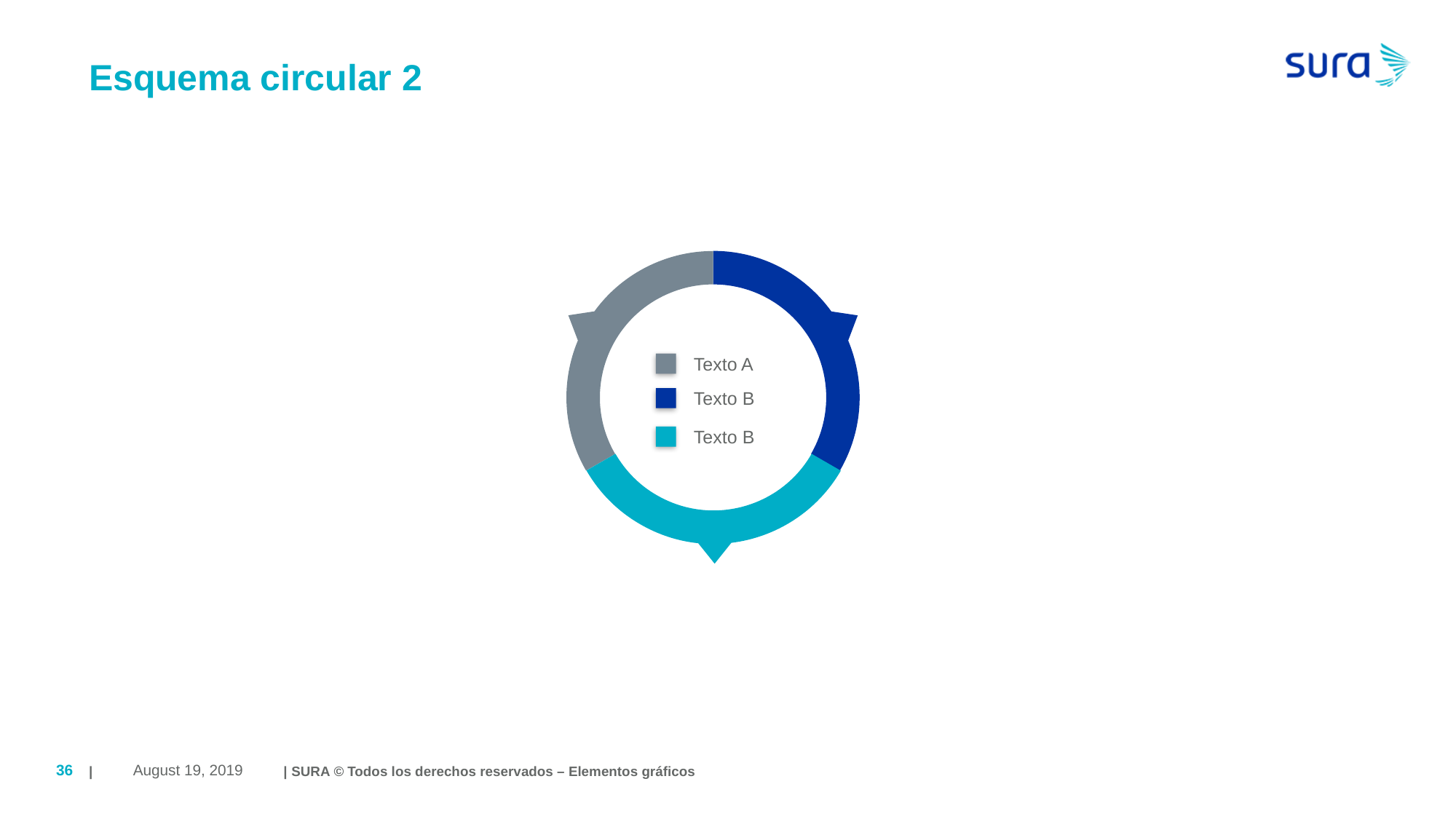

# Esquema circular 2

Texto A

Texto B

Texto B

|                                                  | SURA © Todos los derechos reservados – Elementos gráficos
36
August 19, 2019